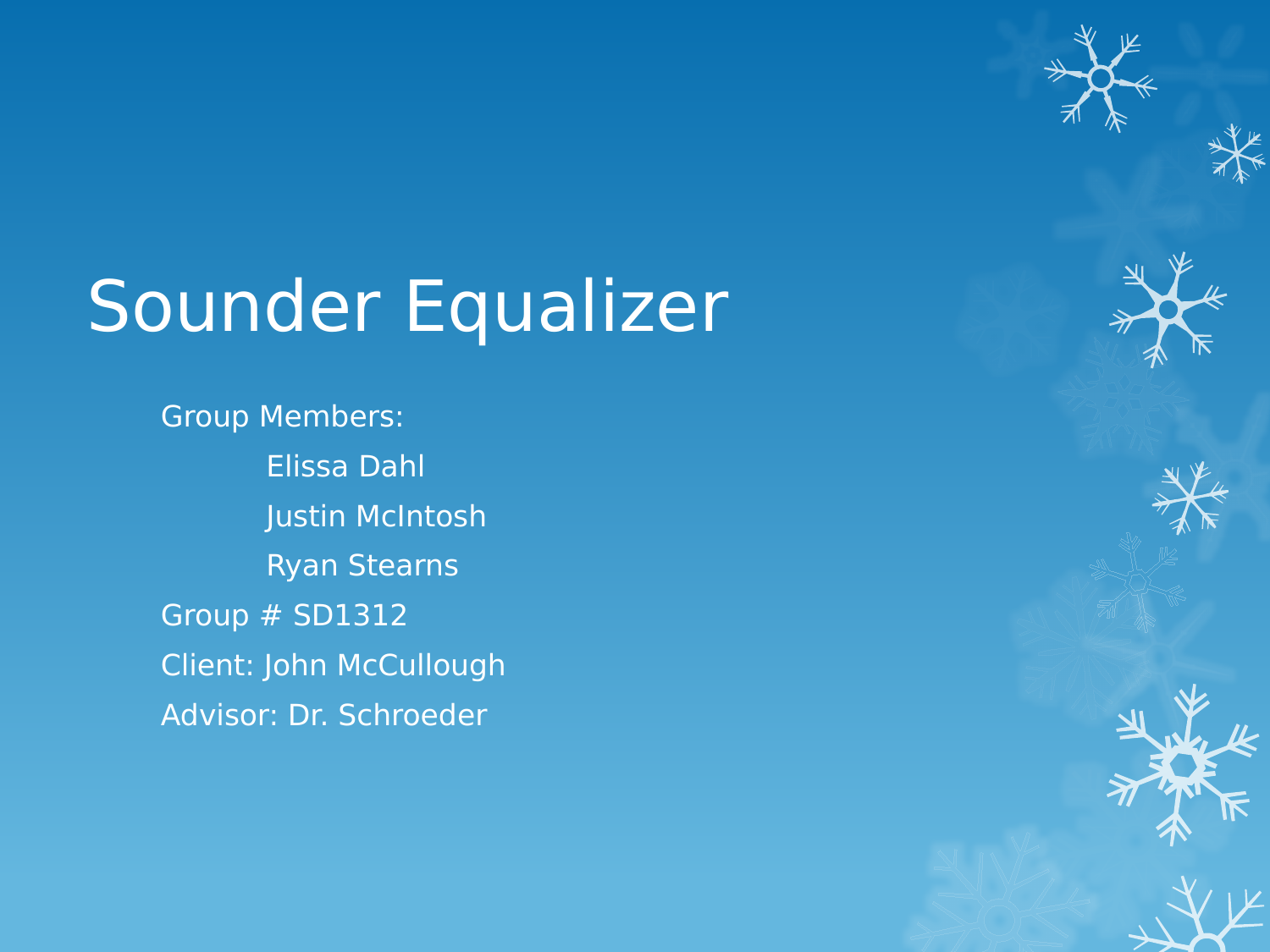

# Sounder Equalizer
Group Members:
	Elissa Dahl
	Justin McIntosh
	Ryan Stearns
Group # SD1312
Client: John McCullough
Advisor: Dr. Schroeder